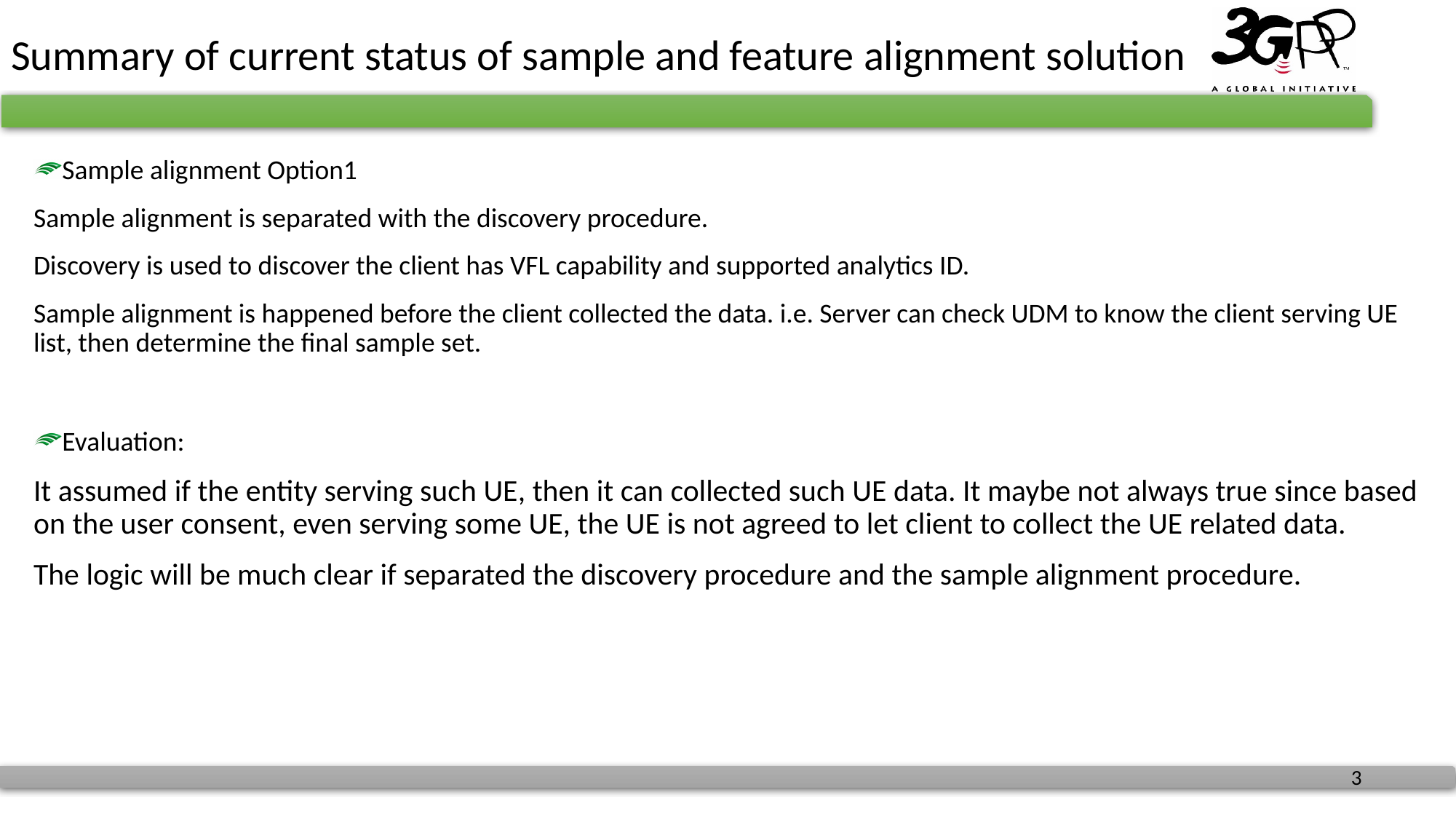

# Summary of current status of sample and feature alignment solution
Sample alignment Option1
Sample alignment is separated with the discovery procedure.
Discovery is used to discover the client has VFL capability and supported analytics ID.
Sample alignment is happened before the client collected the data. i.e. Server can check UDM to know the client serving UE list, then determine the final sample set.

Evaluation:
It assumed if the entity serving such UE, then it can collected such UE data. It maybe not always true since based on the user consent, even serving some UE, the UE is not agreed to let client to collect the UE related data.
The logic will be much clear if separated the discovery procedure and the sample alignment procedure.